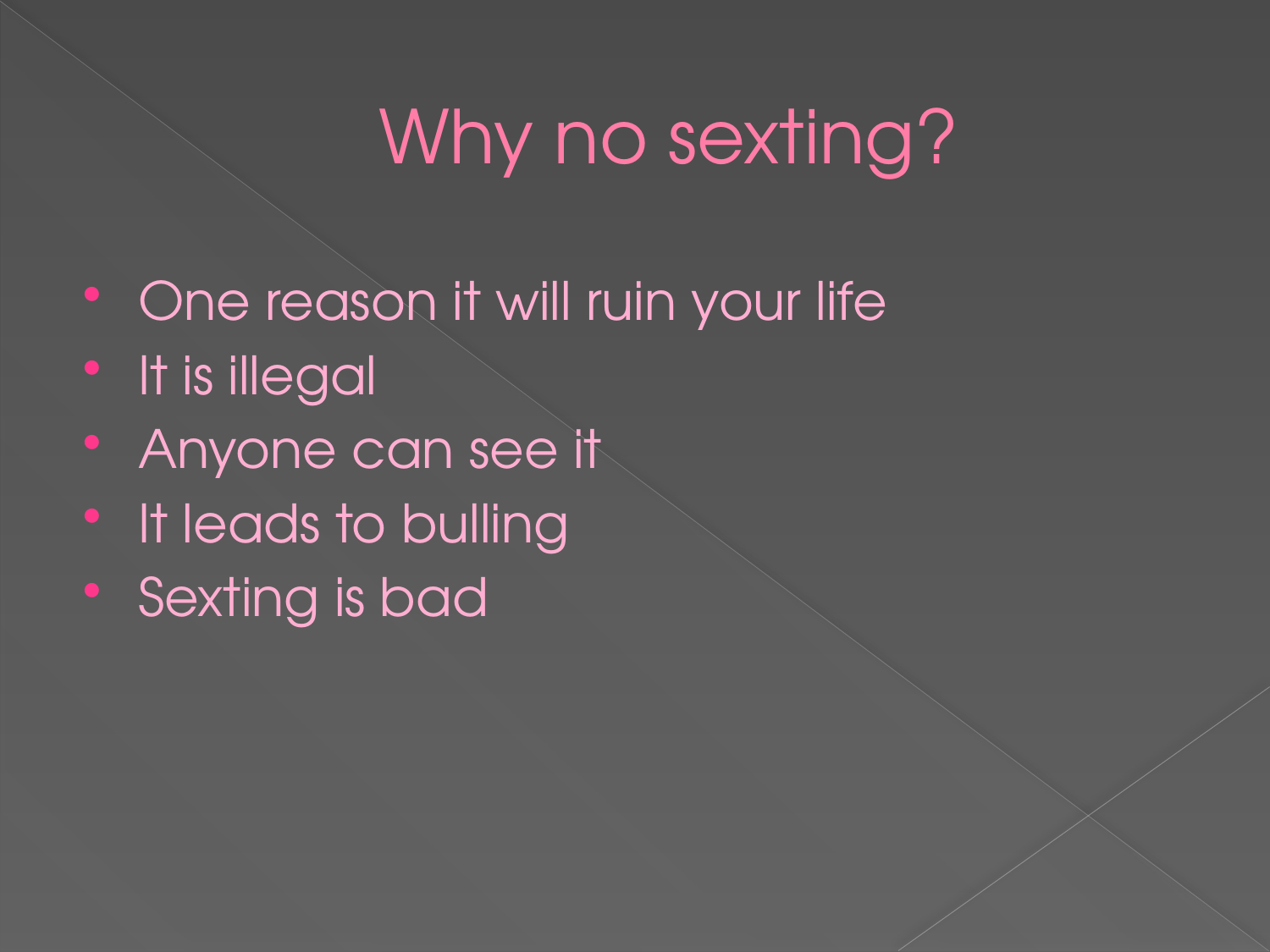

# Why no sexting?
One reason it will ruin your life
It is illegal
Anyone can see it
It leads to bulling
Sexting is bad